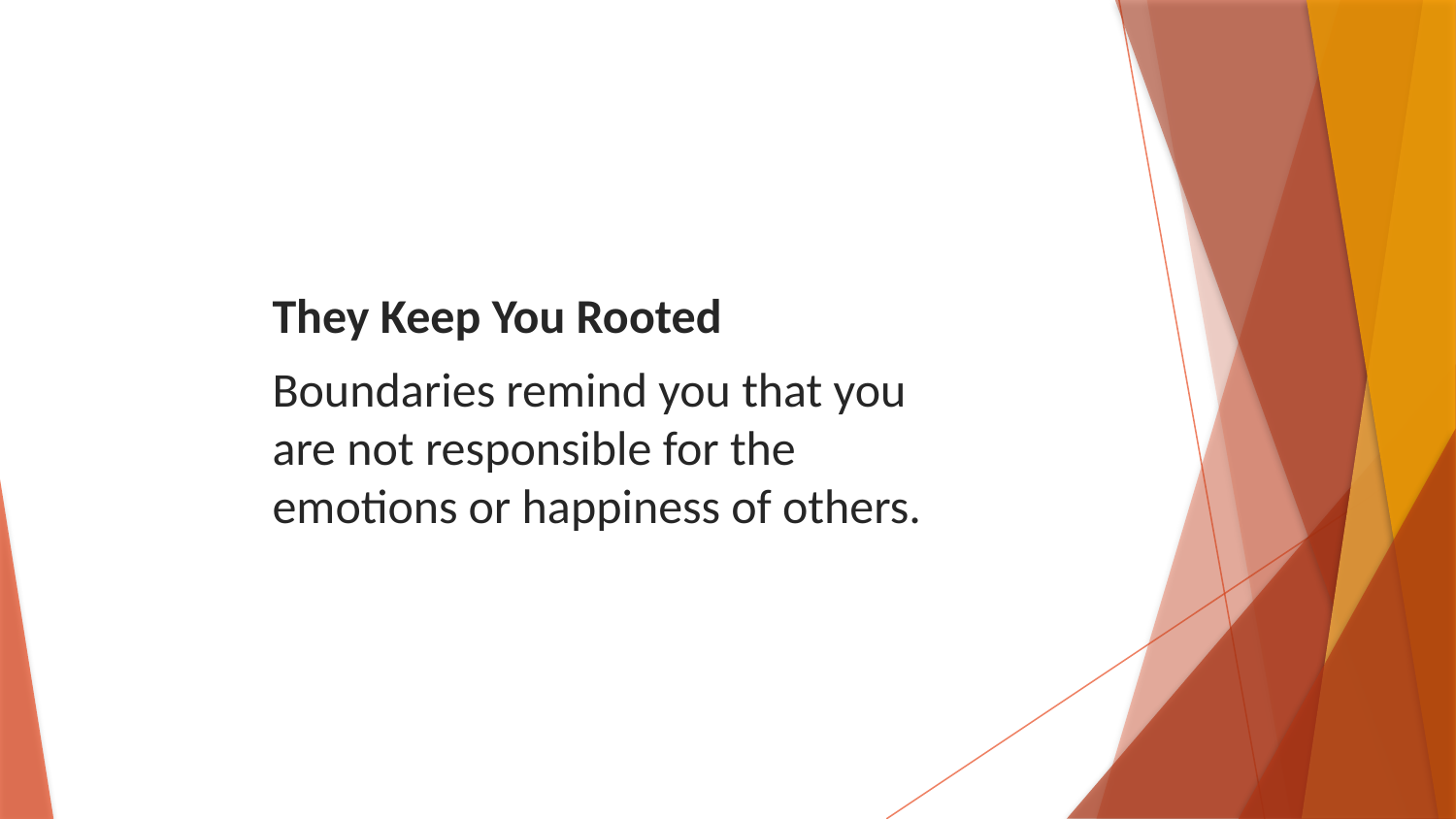

They Keep You Rooted
Boundaries remind you that you are not responsible for the emotions or happiness of others.